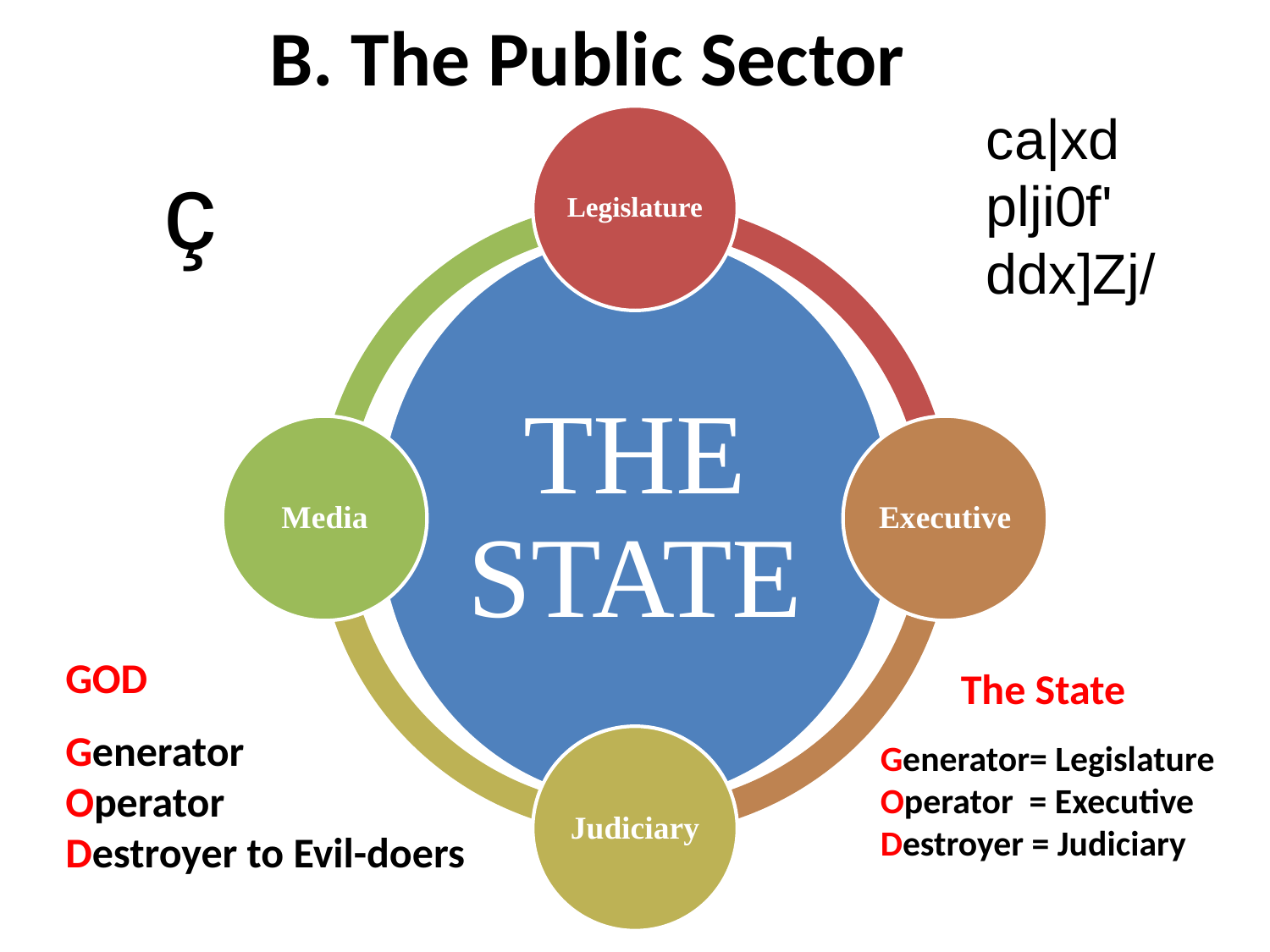

# B. The Public Sector
c­a|xd
p­lji0f'
d­dx]Zj/
THE STATE
Legislature
Executive
Judiciary
Media
ç
GOD

Generator
Operator
Destroyer to Evil-doers
          The State

Generator= Legislature
Operator  = Executive
Destroyer = Judiciary